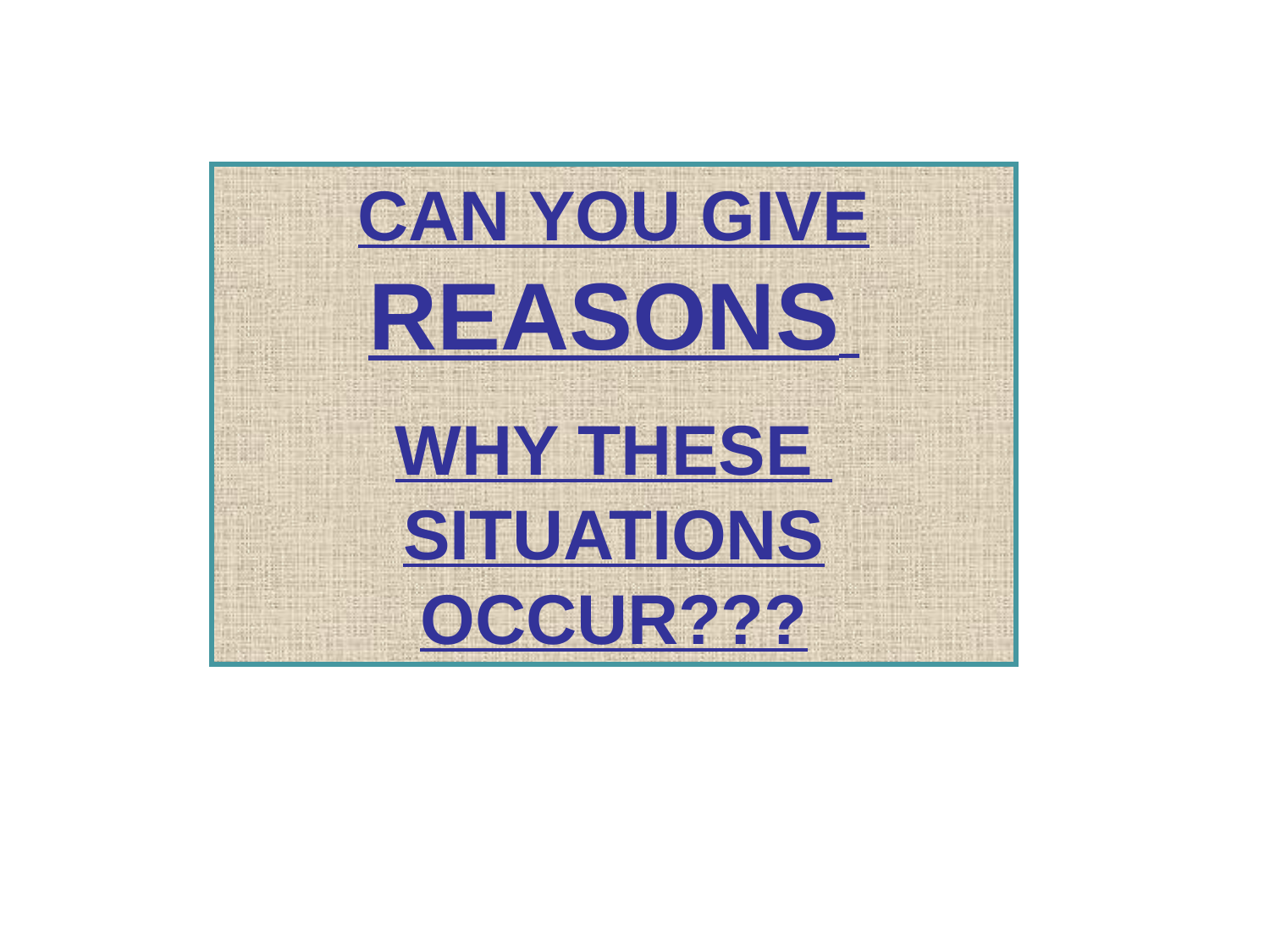

CAN YOU GIVE REASONS
WHY THESE  SITUATIONS OCCUR???